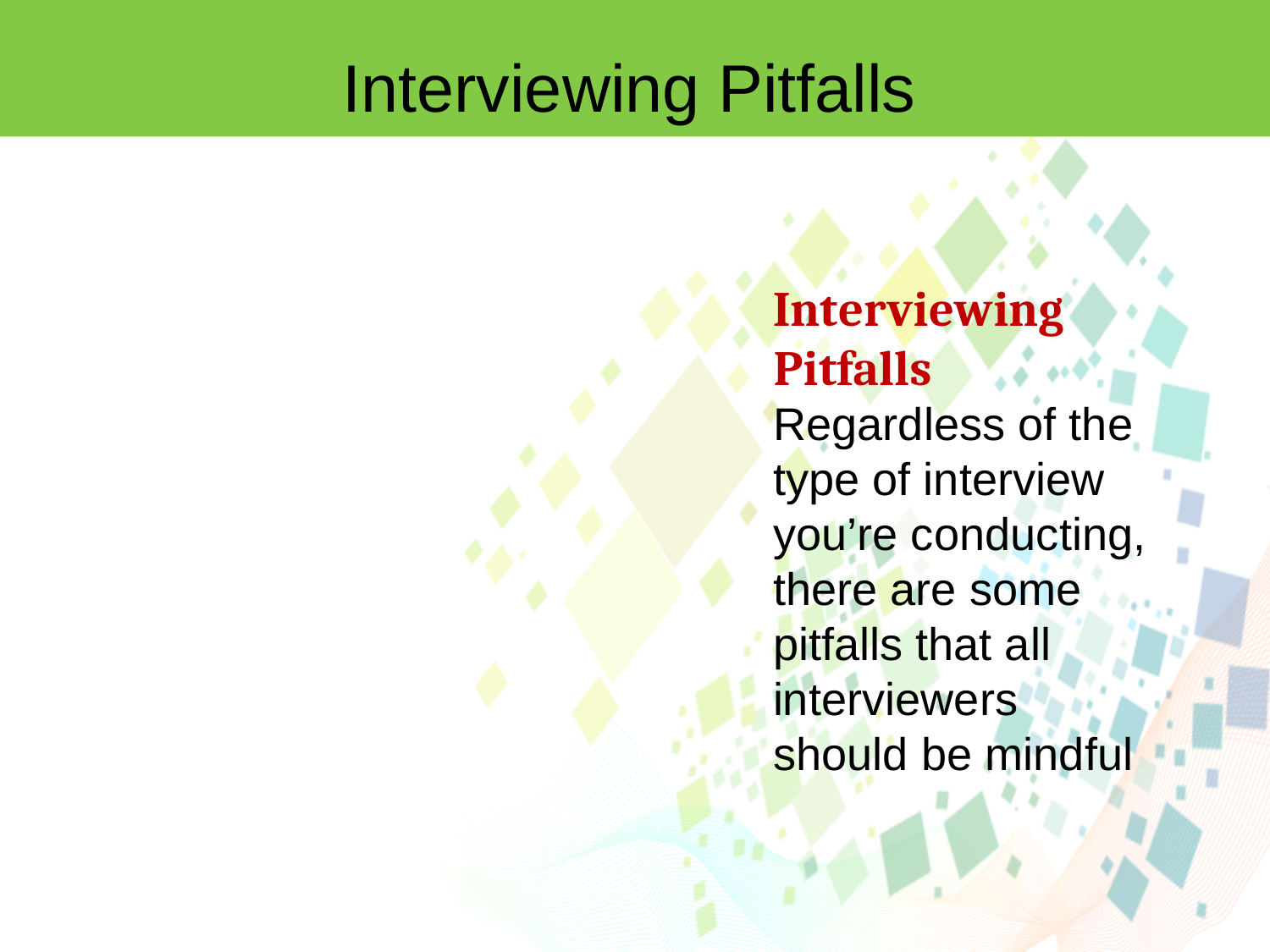

Interviewing Pitfalls
Interviewing Pitfalls
Regardless of the type of interview you’re conducting, there are some pitfalls that all
interviewers should be mindful